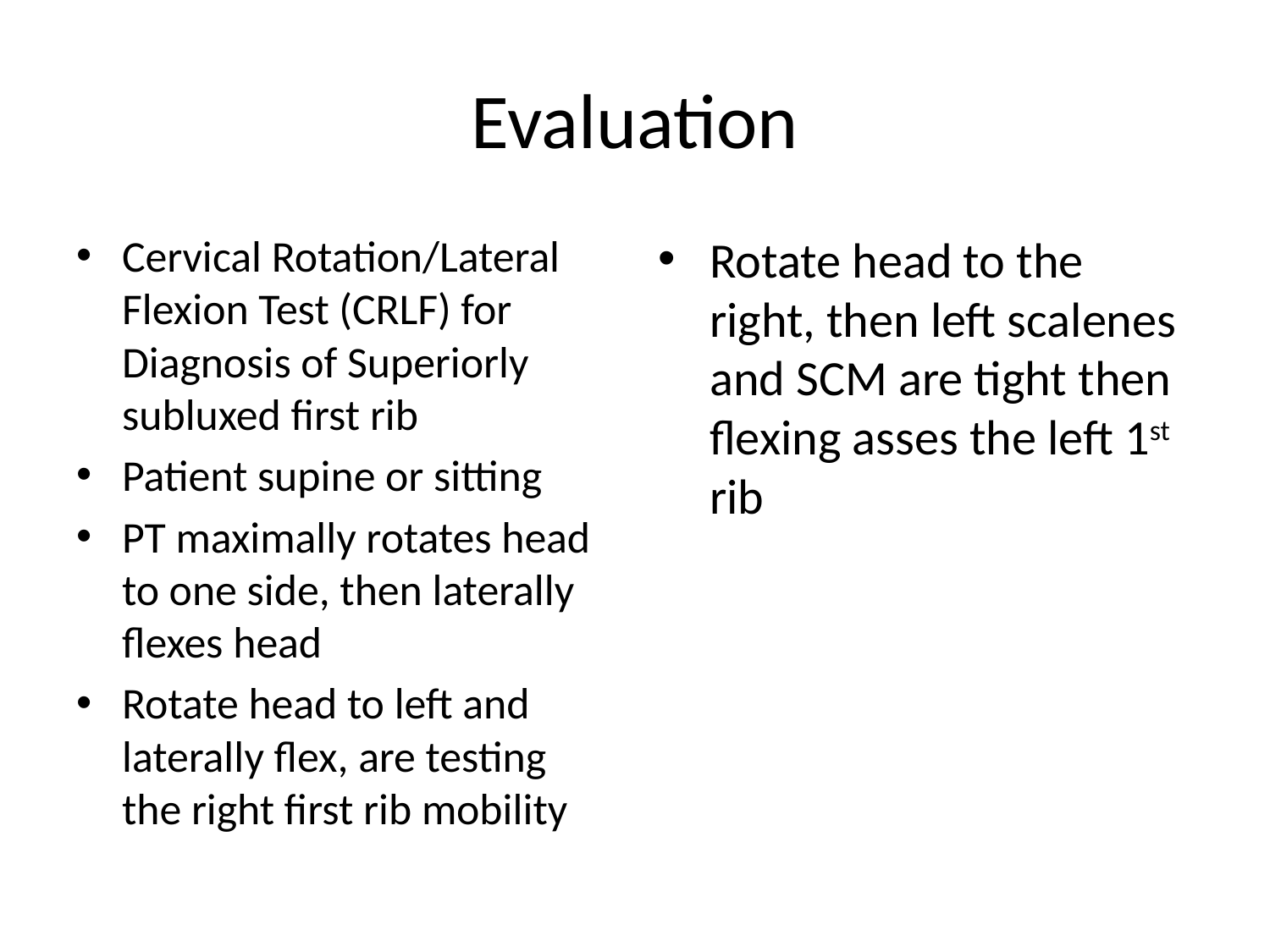

# Evaluation
Cervical Rotation/Lateral Flexion Test (CRLF) for Diagnosis of Superiorly subluxed first rib
Patient supine or sitting
PT maximally rotates head to one side, then laterally flexes head
Rotate head to left and laterally flex, are testing the right first rib mobility
Rotate head to the right, then left scalenes and SCM are tight then flexing asses the left 1st rib